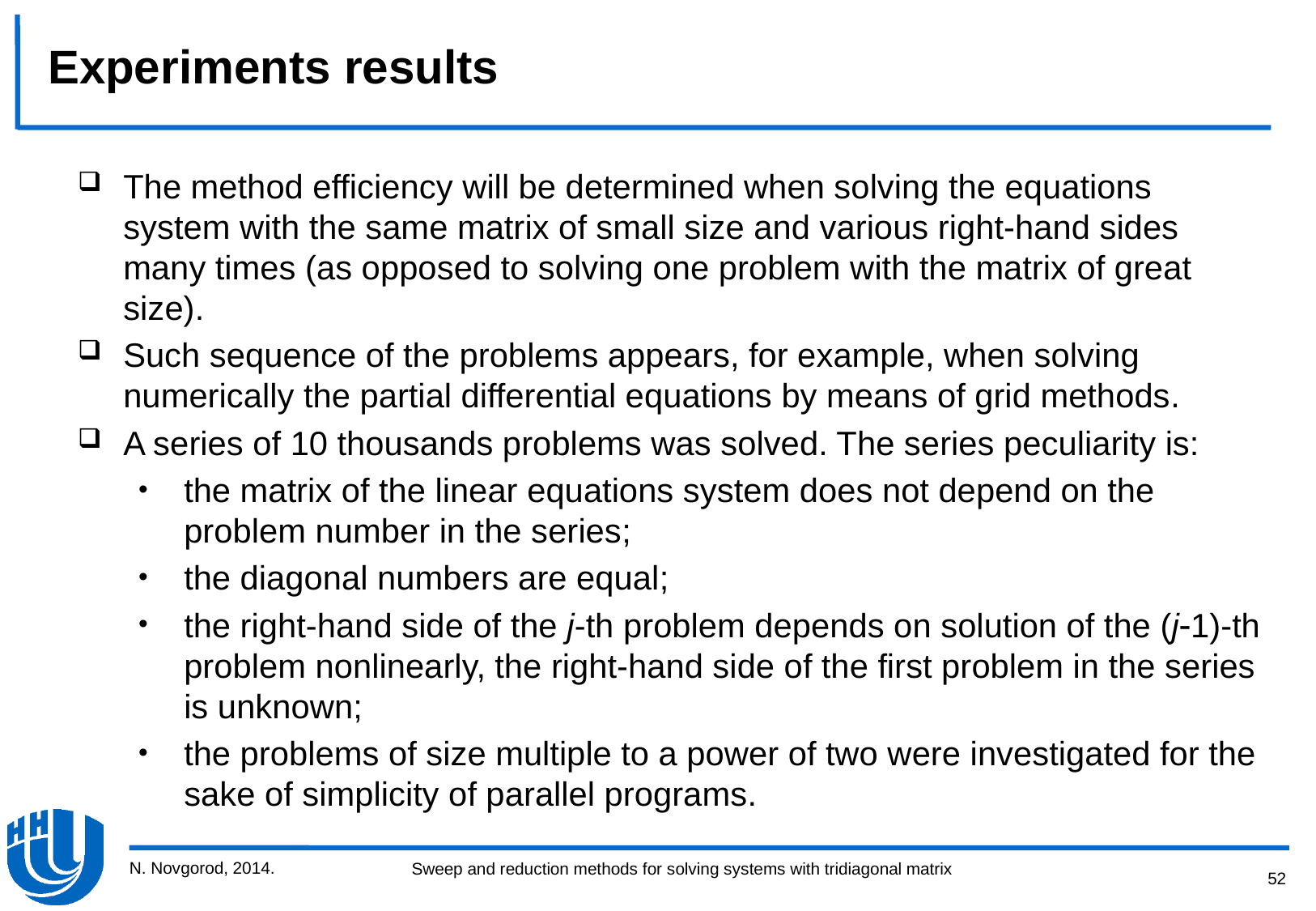

Experiments results
The method efficiency will be determined when solving the equations system with the same matrix of small size and various right-hand sides many times (as opposed to solving one problem with the matrix of great size).
Such sequence of the problems appears, for example, when solving numerically the partial differential equations by means of grid methods.
A series of 10 thousands problems was solved. The series peculiarity is:
the matrix of the linear equations system does not depend on the problem number in the series;
the diagonal numbers are equal;
the right-hand side of the j-th problem depends on solution of the (j−1)-th problem nonlinearly, the right-hand side of the first problem in the series is unknown;
the problems of size multiple to a power of two were investigated for the sake of simplicity of parallel programs.

N. Novgorod, 2014.
52
Sweep and reduction methods for solving systems with tridiagonal matrix